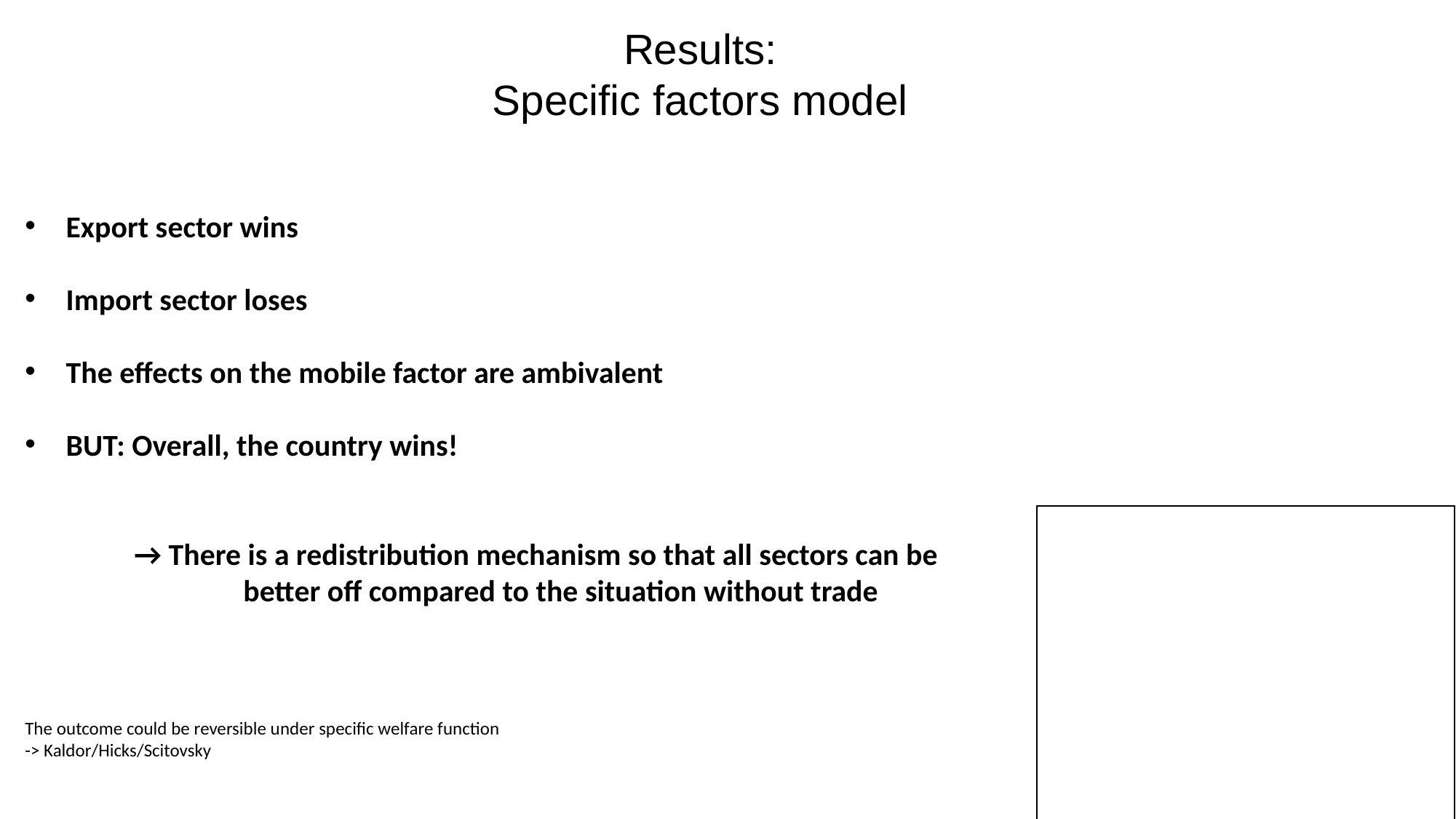

Results:
Specific factors model
Export sector wins

Import sector loses

The effects on the mobile factor are ambivalent

BUT: Overall, the country wins!

	→ There is a redistribution mechanism so that all sectors can be 	 		better off compared to the situation without trade

The outcome could be reversible under specific welfare function
-> Kaldor/Hicks/Scitovsky